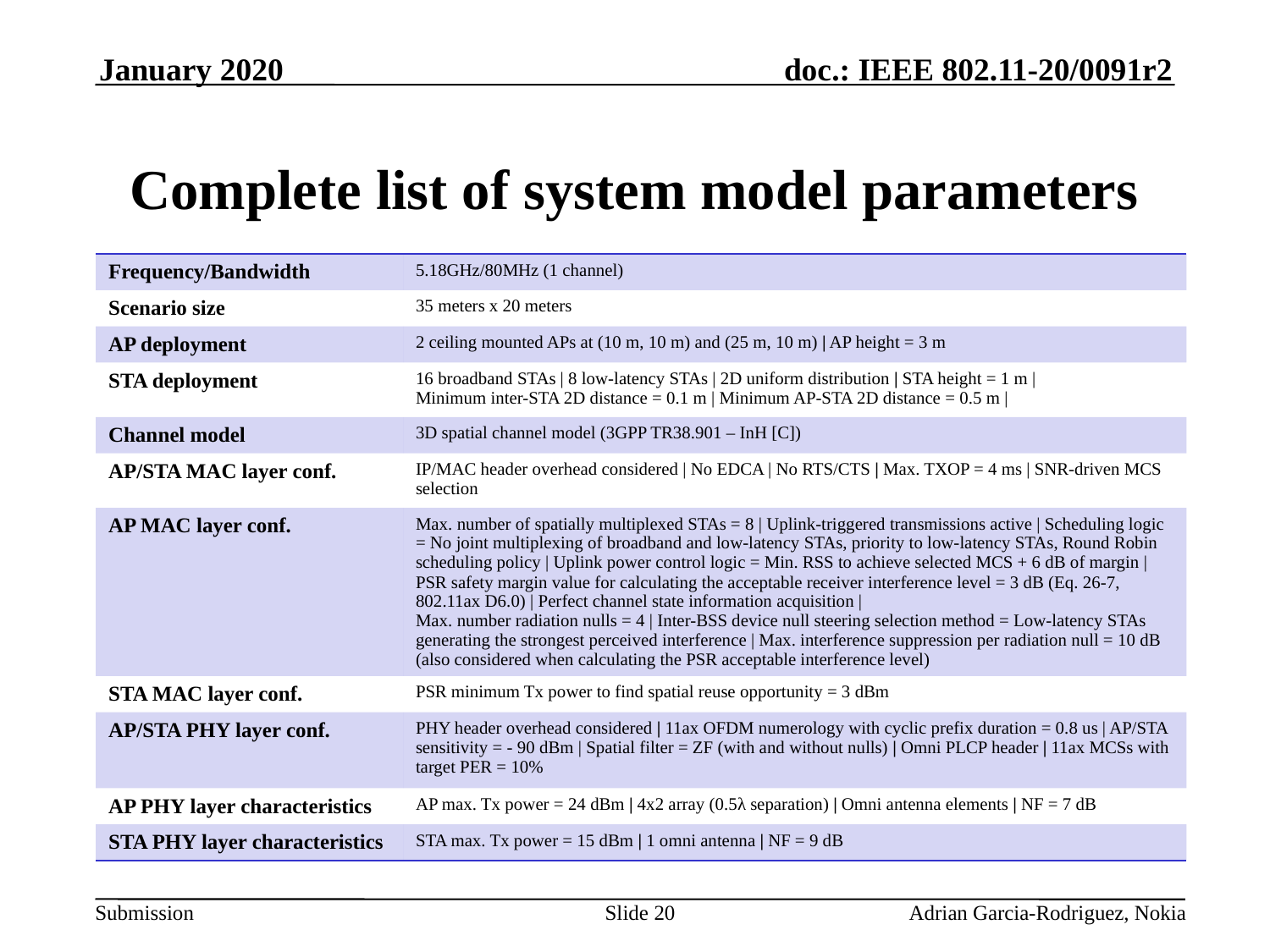

January 2020
# Complete list of system model parameters
| Frequency/Bandwidth | 5.18GHz/80MHz (1 channel) |
| --- | --- |
| Scenario size | 35 meters x 20 meters |
| AP deployment | 2 ceiling mounted APs at (10 m, 10 m) and (25 m, 10 m) | AP height = 3 m |
| STA deployment | 16 broadband STAs | 8 low-latency STAs | 2D uniform distribution | STA height = 1 m | Minimum inter-STA 2D distance = 0.1 m | Minimum AP-STA 2D distance = 0.5 m | |
| Channel model | 3D spatial channel model (3GPP TR38.901 – InH [C]) |
| AP/STA MAC layer conf. | IP/MAC header overhead considered | No EDCA | No RTS/CTS | Max. TXOP = 4 ms | SNR-driven MCS selection |
| AP MAC layer conf. | Max. number of spatially multiplexed STAs = 8 | Uplink-triggered transmissions active | Scheduling logic = No joint multiplexing of broadband and low-latency STAs, priority to low-latency STAs, Round Robin scheduling policy | Uplink power control logic = Min. RSS to achieve selected MCS + 6 dB of margin | PSR safety margin value for calculating the acceptable receiver interference level = 3 dB (Eq. 26-7, 802.11ax D6.0) | Perfect channel state information acquisition | Max. number radiation nulls = 4 | Inter-BSS device null steering selection method = Low-latency STAs generating the strongest perceived interference | Max. interference suppression per radiation null = 10 dB (also considered when calculating the PSR acceptable interference level) |
| STA MAC layer conf. | PSR minimum Tx power to find spatial reuse opportunity = 3 dBm |
| AP/STA PHY layer conf. | PHY header overhead considered | 11ax OFDM numerology with cyclic prefix duration = 0.8 us | AP/STA sensitivity = - 90 dBm | Spatial filter = ZF (with and without nulls) | Omni PLCP header | 11ax MCSs with target PER = 10% |
| AP PHY layer characteristics | AP max. Tx power = 24 dBm | 4x2 array (0.5λ separation) | Omni antenna elements | NF = 7 dB |
| STA PHY layer characteristics | STA max. Tx power = 15 dBm | 1 omni antenna | NF = 9 dB |
Slide 20
Adrian Garcia-Rodriguez, Nokia